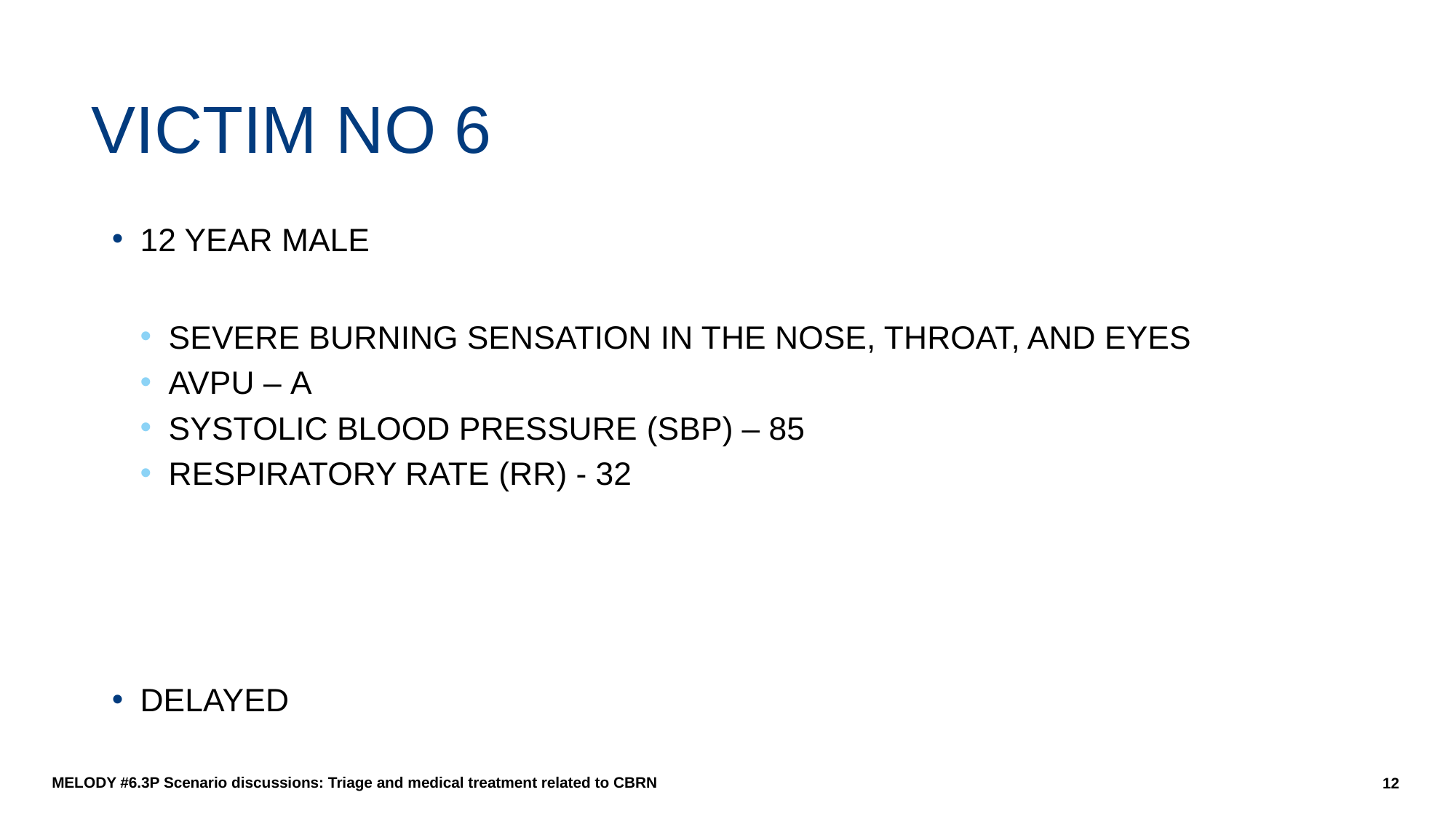

# VICTIM NO 6
12 YEAR MALE

SEVERE BURNING SENSATION IN THE NOSE, THROAT, AND EYES
AVPU – A
SYSTOLIC BLOOD PRESSURE (SBP) – 85
RESPIRATORY RATE (RR) - 32

DELAYED

MELODY #6.3P Scenario discussions: Triage and medical treatment related to CBRN
12